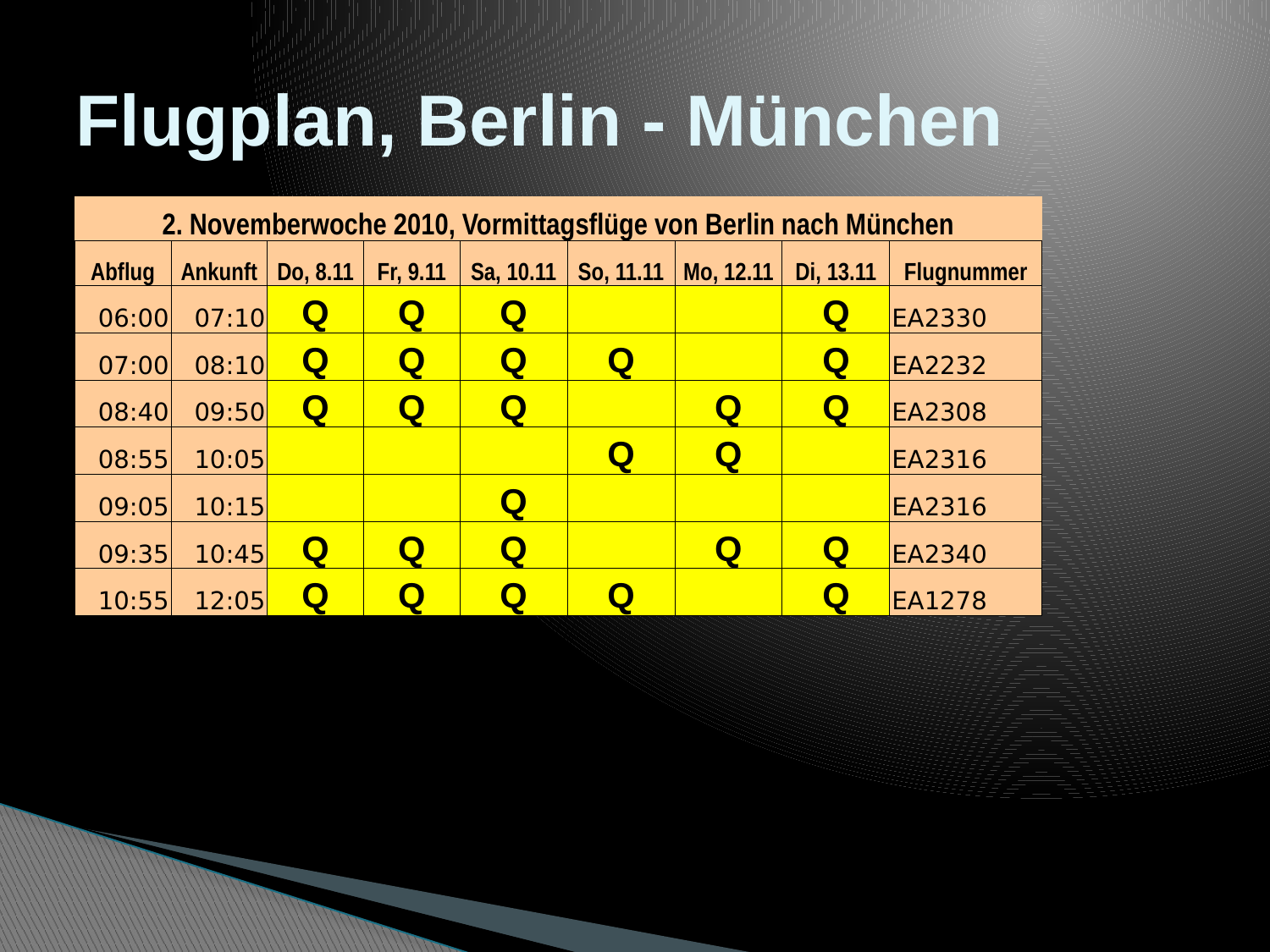

# Flugplan, Berlin - München
| 2. Novemberwoche 2010, Vormittagsflüge von Berlin nach München |  |  |  |  |  |  |  |  |
| --- | --- | --- | --- | --- | --- | --- | --- | --- |
| Abflug | Ankunft | Do, 8.11 | Fr, 9.11 | Sa, 10.11 | So, 11.11 | Mo, 12.11 | Di, 13.11 | Flugnummer |
| 06:00 | 07:10 | Q | Q | Q |  |  | Q | EA2330 |
| 07:00 | 08:10 | Q | Q | Q | Q |  | Q | EA2232 |
| 08:40 | 09:50 | Q | Q | Q |  | Q | Q | EA2308 |
| 08:55 | 10:05 |  |  |  | Q | Q |  | EA2316 |
| 09:05 | 10:15 |  |  | Q |  |  |  | EA2316 |
| 09:35 | 10:45 | Q | Q | Q |  | Q | Q | EA2340 |
| 10:55 | 12:05 | Q | Q | Q | Q |  | Q | EA1278 |